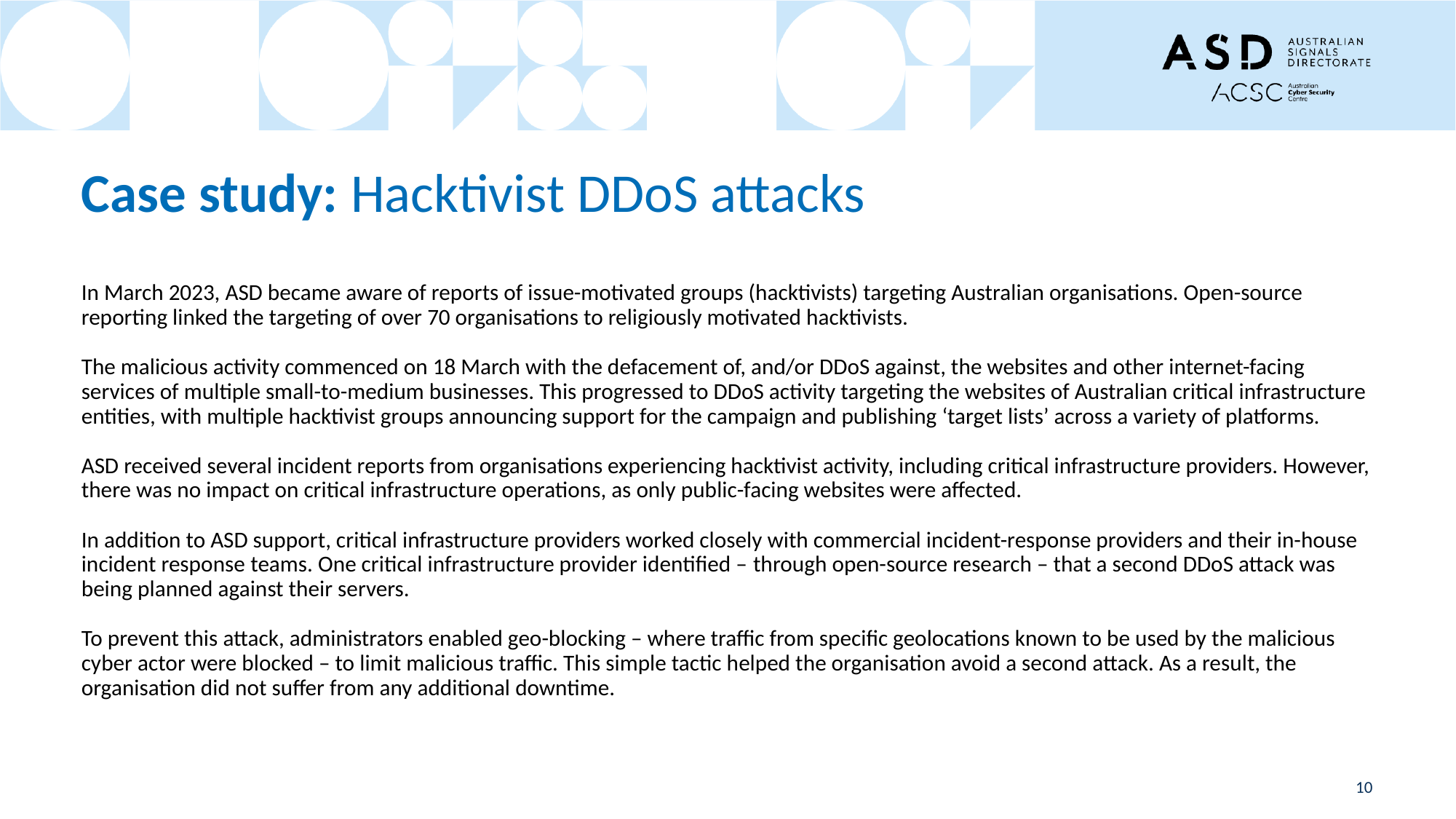

# Case study: Hacktivist DDoS attacks
In March 2023, ASD became aware of reports of issue-motivated groups (hacktivists) targeting Australian organisations. Open-source reporting linked the targeting of over 70 organisations to religiously motivated hacktivists.
The malicious activity commenced on 18 March with the defacement of, and/or DDoS against, the websites and other internet-facing services of multiple small-to-medium businesses. This progressed to DDoS activity targeting the websites of Australian critical infrastructure entities, with multiple hacktivist groups announcing support for the campaign and publishing ‘target lists’ across a variety of platforms.
ASD received several incident reports from organisations experiencing hacktivist activity, including critical infrastructure providers. However, there was no impact on critical infrastructure operations, as only public-facing websites were affected.
In addition to ASD support, critical infrastructure providers worked closely with commercial incident-response providers and their in-house incident response teams. One critical infrastructure provider identified – through open-source research – that a second DDoS attack was being planned against their servers.
To prevent this attack, administrators enabled geo-blocking – where traffic from specific geolocations known to be used by the malicious cyber actor were blocked – to limit malicious traffic. This simple tactic helped the organisation avoid a second attack. As a result, the organisation did not suffer from any additional downtime.
10